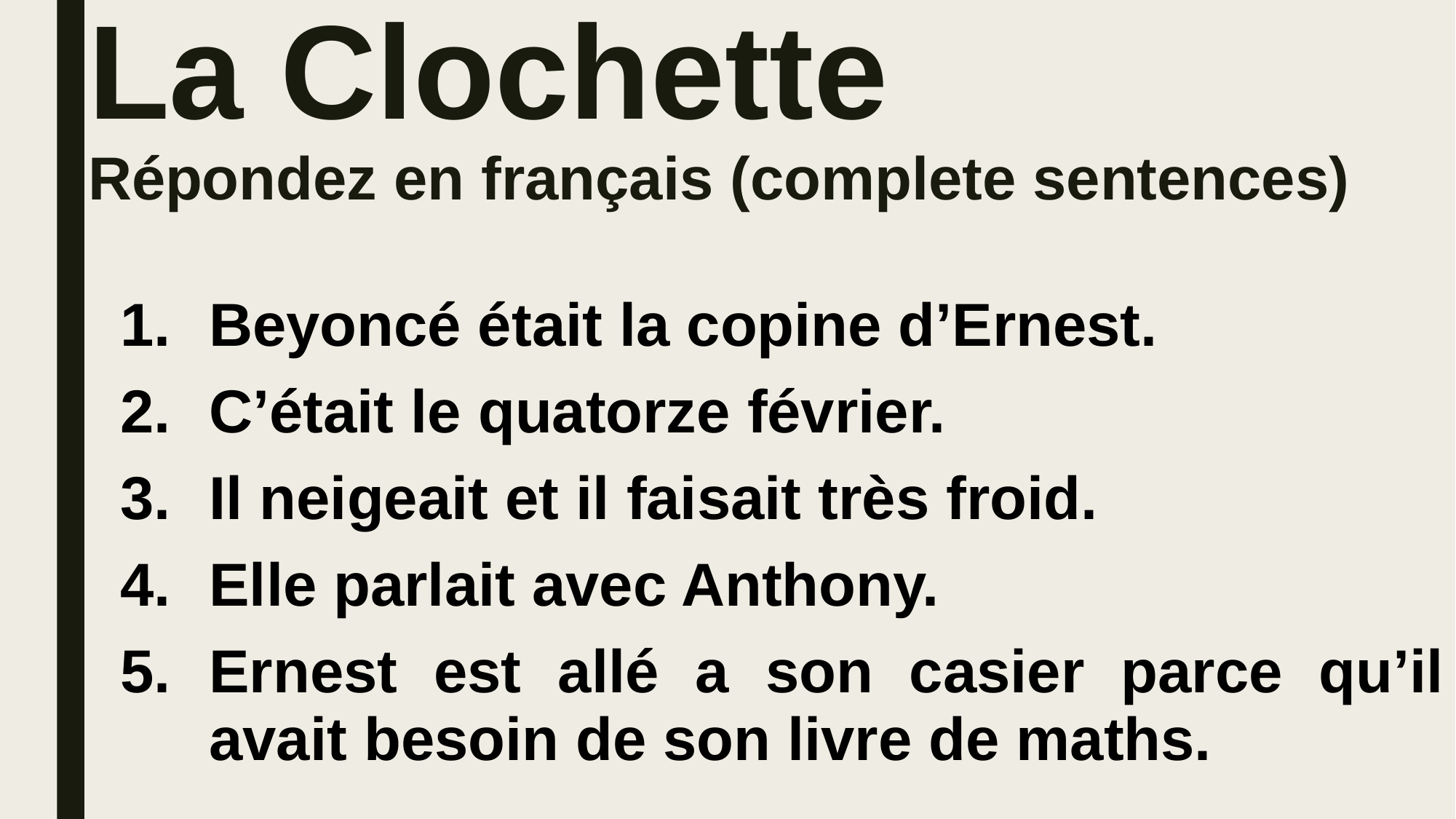

# La Clochette Répondez en français (complete sentences)
Beyoncé était la copine d’Ernest.
C’était le quatorze février.
Il neigeait et il faisait très froid.
Elle parlait avec Anthony.
Ernest est allé a son casier parce qu’il avait besoin de son livre de maths.